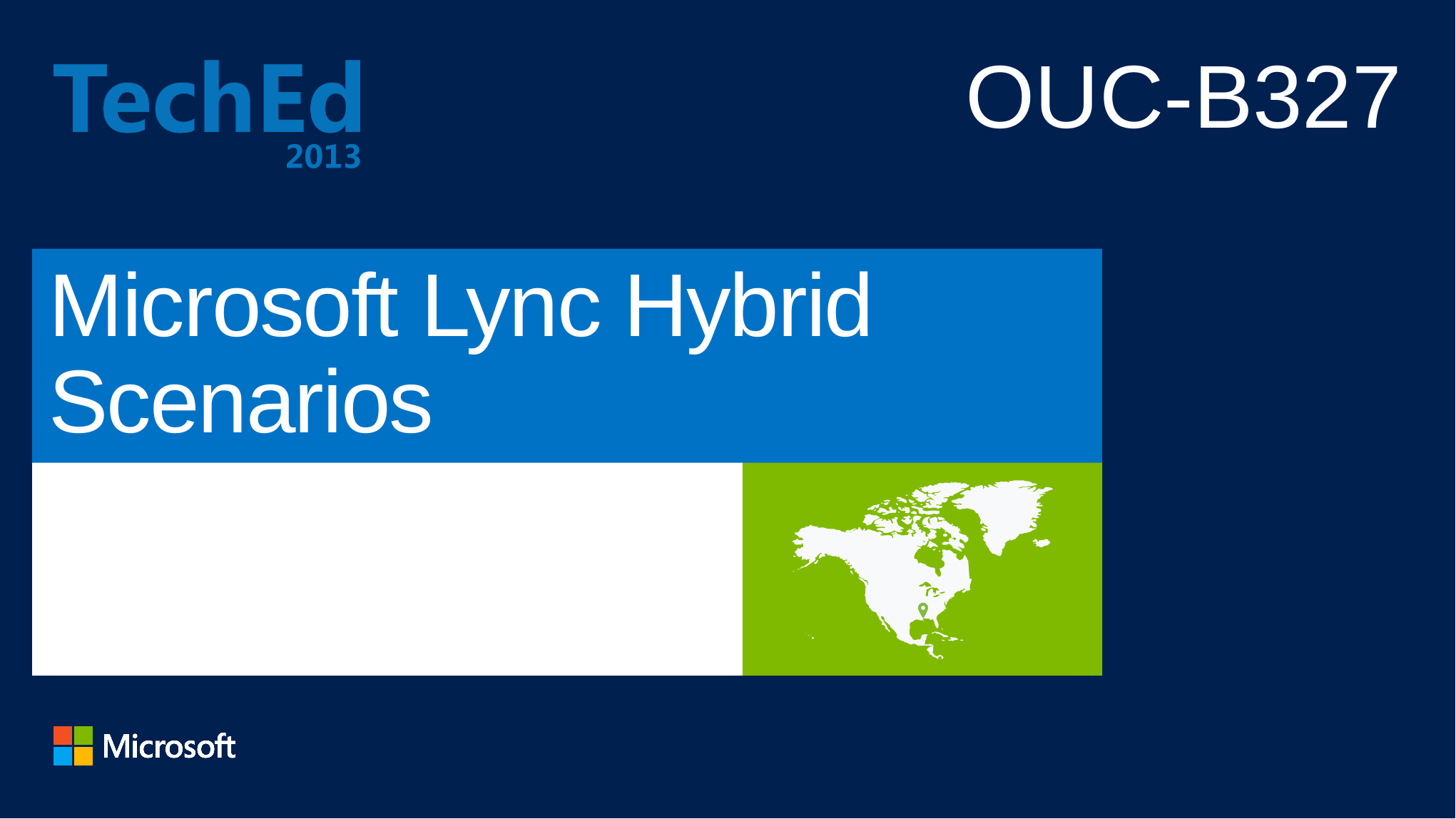

OUC-B327
# Microsoft Lync Hybrid Scenarios
Abi Maggu